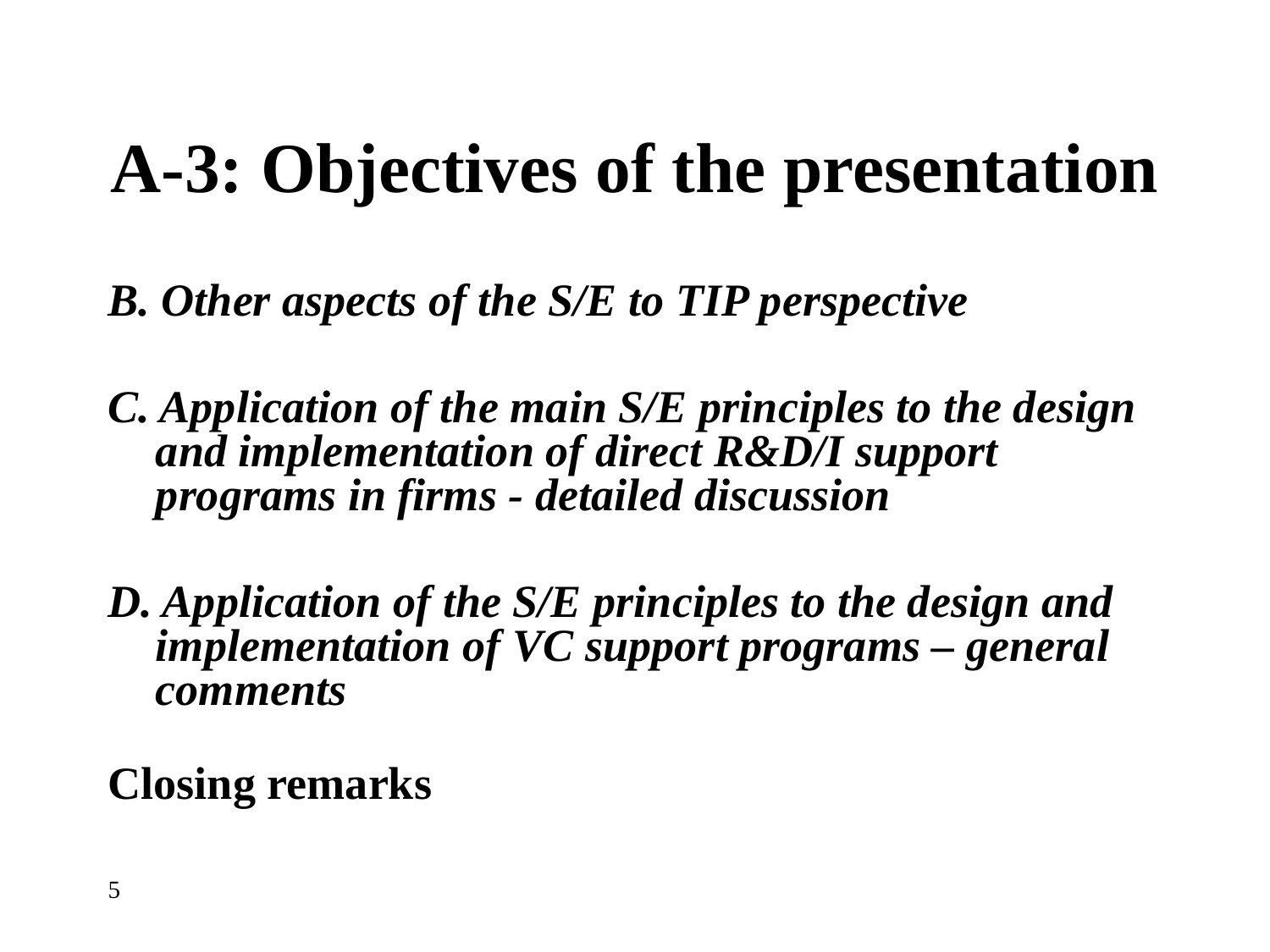

# A-3: Objectives of the presentation
B. Other aspects of the S/E to TIP perspective

C. Application of the main S/E principles to the design and implementation of direct R&D/I support programs in firms - detailed discussion

D. Application of the S/E principles to the design and implementation of VC support programs – general comments

Closing remarks

5